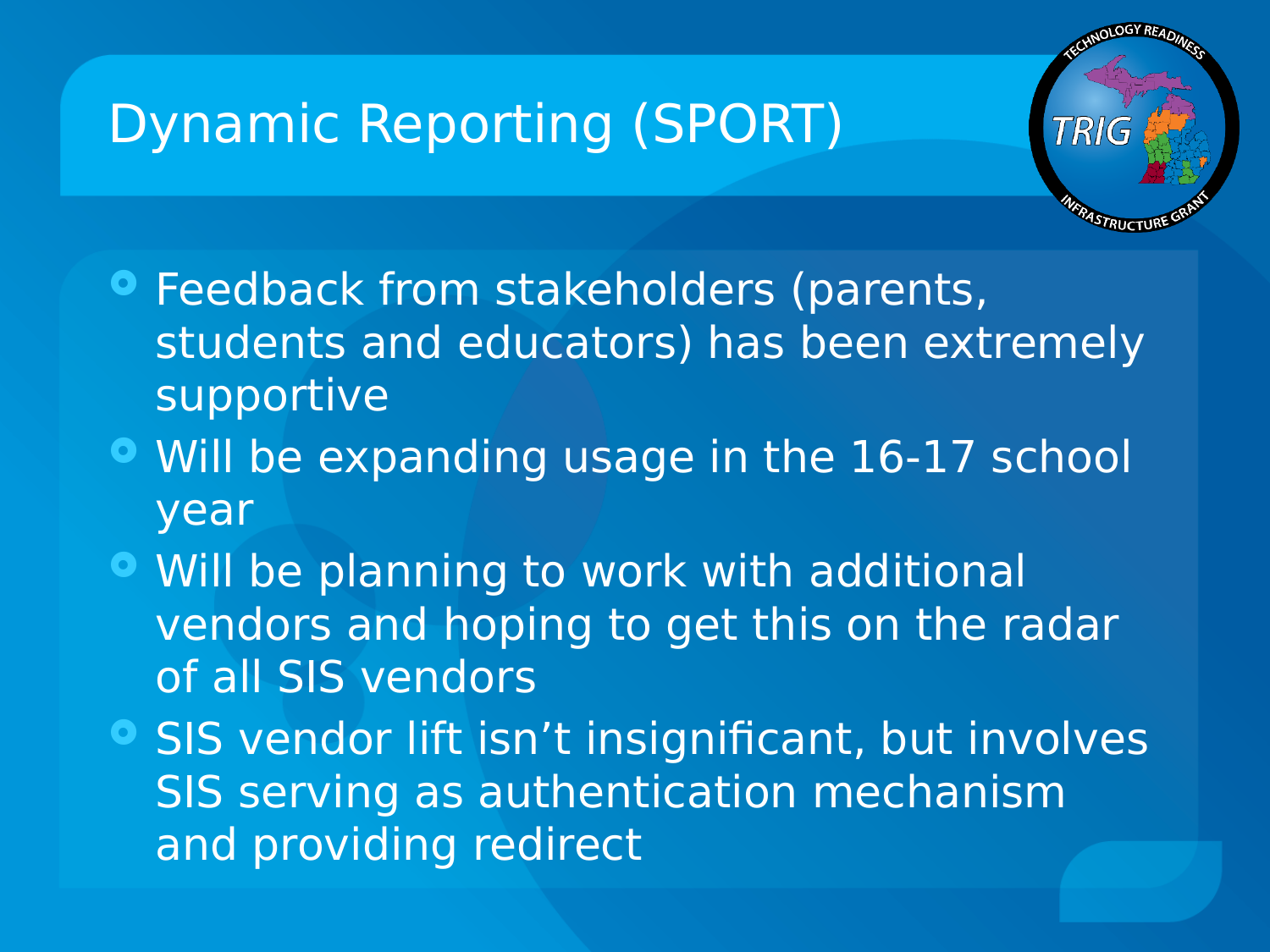

# Dynamic Reporting (SPORT)
Feedback from stakeholders (parents, students and educators) has been extremely supportive
Will be expanding usage in the 16-17 school year
Will be planning to work with additional vendors and hoping to get this on the radar of all SIS vendors
SIS vendor lift isn’t insignificant, but involves SIS serving as authentication mechanism and providing redirect